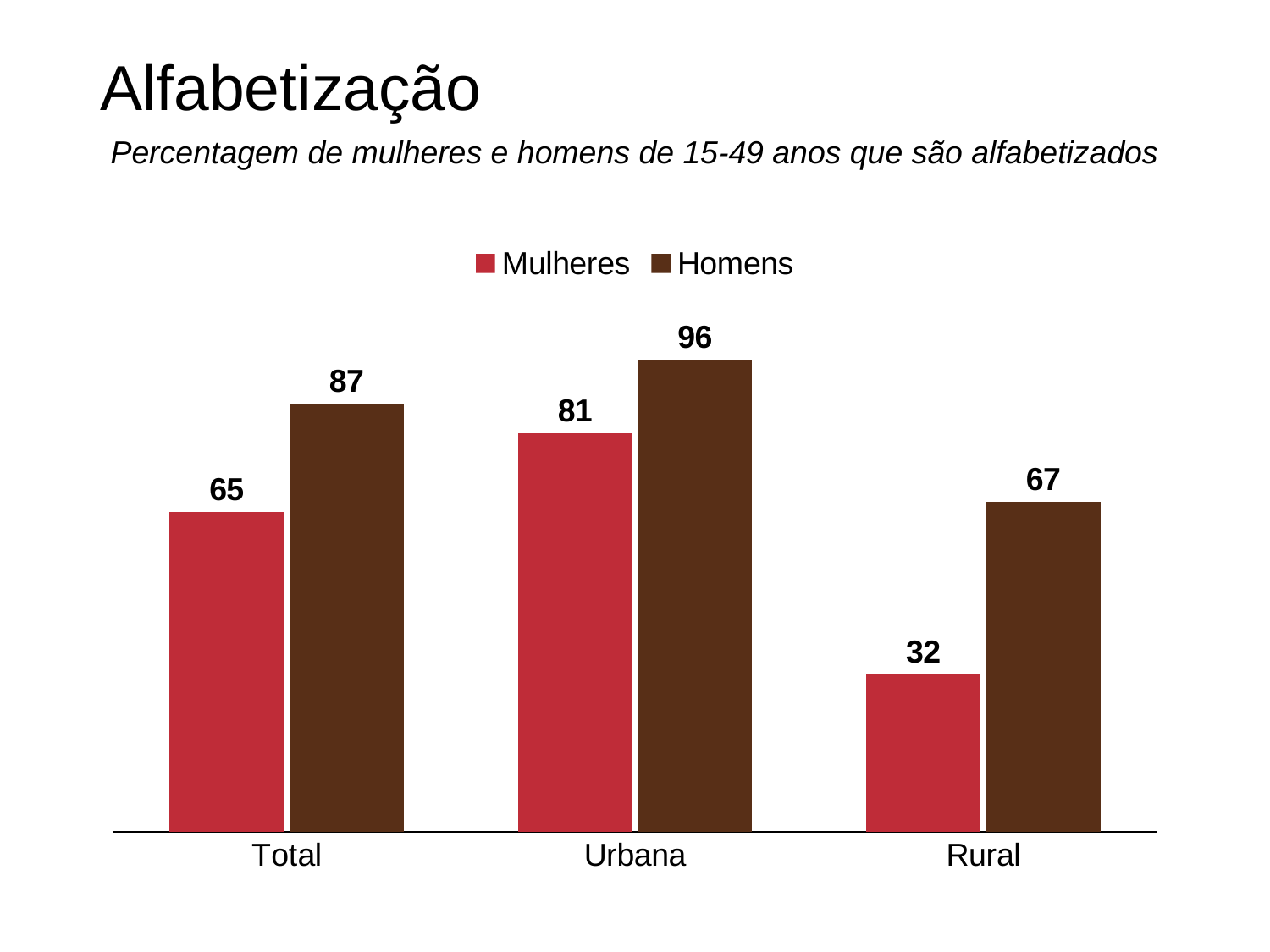

# Alfabetização
Percentagem de mulheres e homens de 15-49 anos que são alfabetizados

### Chart

| Category | Mulheres | Homens |
|---|---|---|
| Total | 65.0 | 87.0 |
| Urbana | 81.0 | 96.0 |
| Rural | 32.0 | 67.0 |